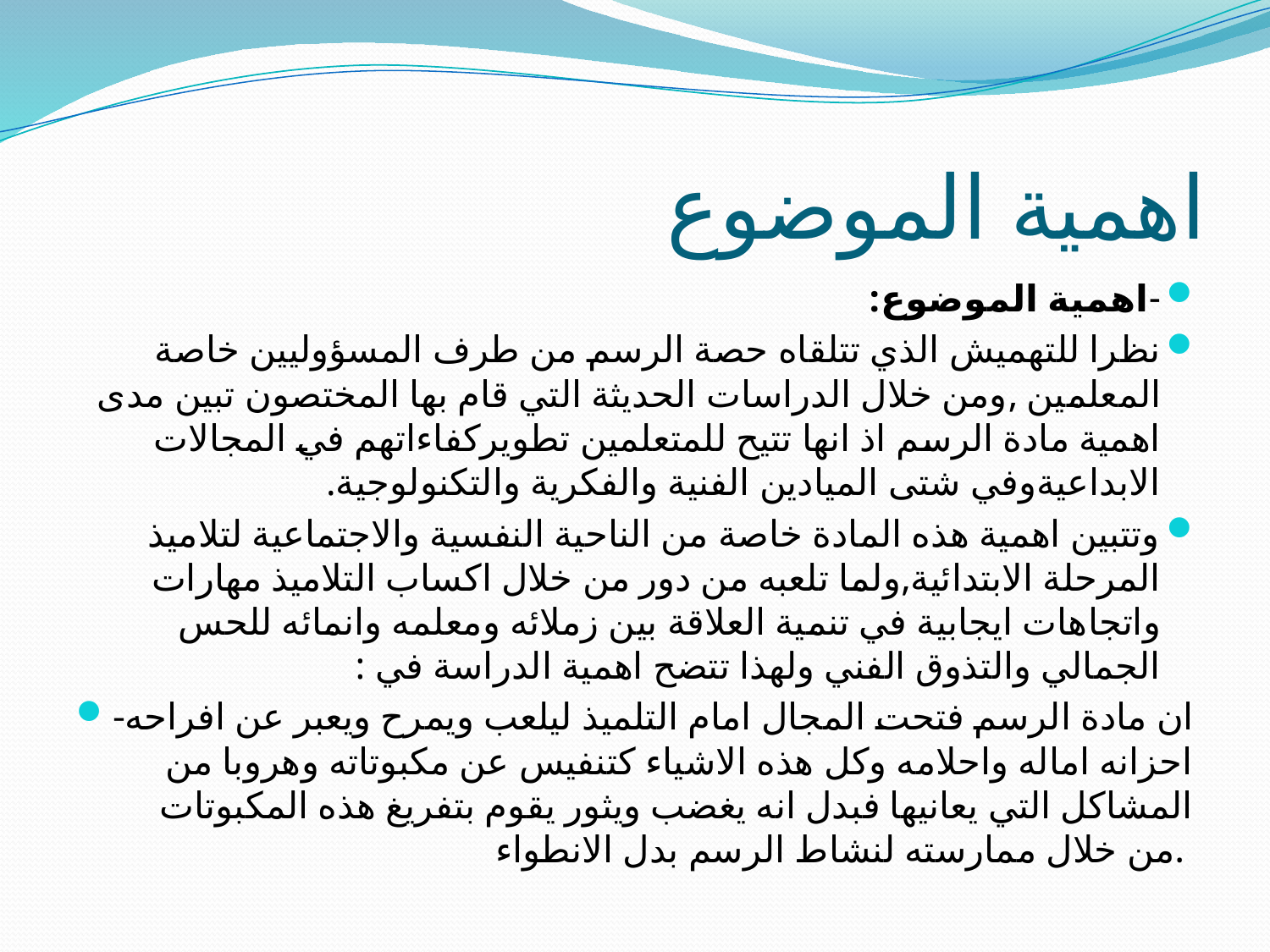

# اهمية الموضوع
-اهمية الموضوع:
نظرا للتهميش الذي تتلقاه حصة الرسم من طرف المسؤوليين خاصة المعلمين ,ومن خلال الدراسات الحديثة التي قام بها المختصون تبين مدى اهمية مادة الرسم اذ انها تتيح للمتعلمين تطويركفاءاتهم في المجالات الابداعيةوفي شتى الميادين الفنية والفكرية والتكنولوجية.
وتتبين اهمية هذه المادة خاصة من الناحية النفسية والاجتماعية لتلاميذ المرحلة الابتدائية,ولما تلعبه من دور من خلال اكساب التلاميذ مهارات واتجاهات ايجابية في تنمية العلاقة بين زملائه ومعلمه وانمائه للحس الجمالي والتذوق الفني ولهذا تتضح اهمية الدراسة في :
-ان مادة الرسم فتحت المجال امام التلميذ ليلعب ويمرح ويعبر عن افراحه احزانه اماله واحلامه وكل هذه الاشياء كتنفيس عن مكبوتاته وهروبا من المشاكل التي يعانيها فبدل انه يغضب ويثور يقوم بتفريغ هذه المكبوتات من خلال ممارسته لنشاط الرسم بدل الانطواء.